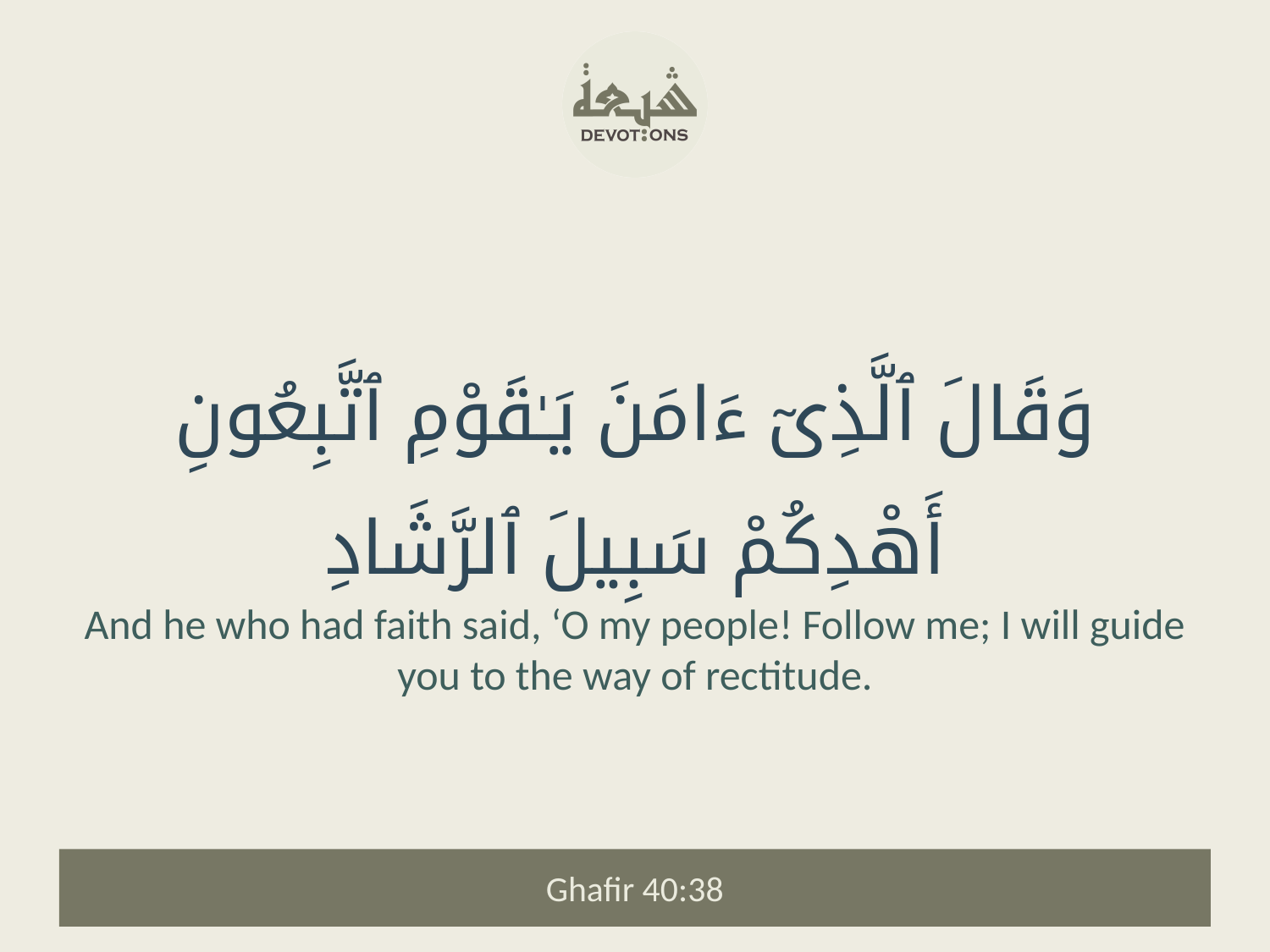

وَقَالَ ٱلَّذِىٓ ءَامَنَ يَـٰقَوْمِ ٱتَّبِعُونِ أَهْدِكُمْ سَبِيلَ ٱلرَّشَادِ
And he who had faith said, ‘O my people! Follow me; I will guide you to the way of rectitude.
Ghafir 40:38